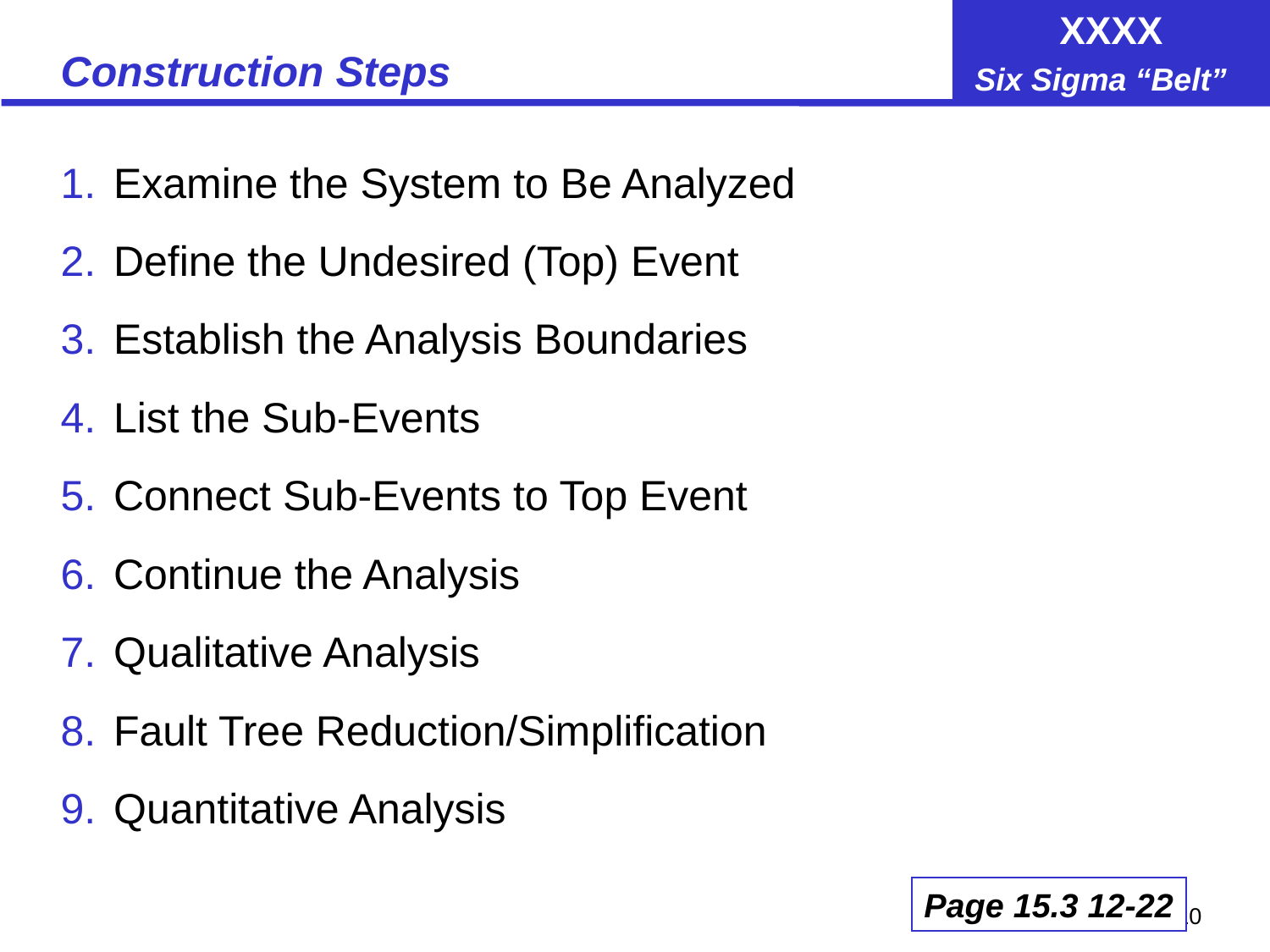

# Construction Steps
Examine the System to Be Analyzed
Define the Undesired (Top) Event
Establish the Analysis Boundaries
List the Sub-Events
Connect Sub-Events to Top Event
Continue the Analysis
Qualitative Analysis
Fault Tree Reduction/Simplification
Quantitative Analysis
Page 15.3 12-22